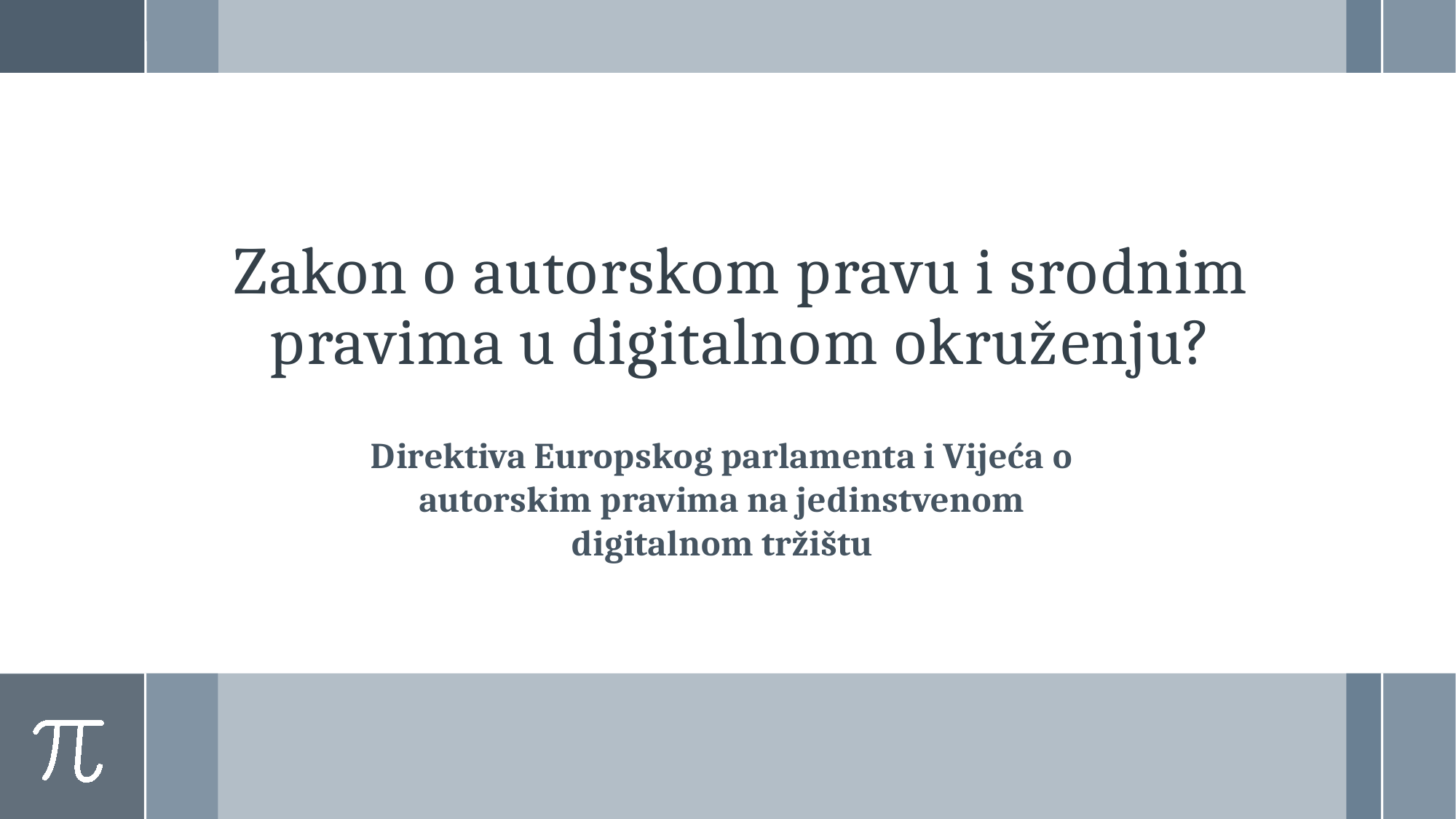

Zakon o autorskom pravu i srodnim pravima u digitalnom okruženju?
Direktiva Europskog parlamenta i Vijeća o autorskim pravima na jedinstvenom digitalnom tržištu